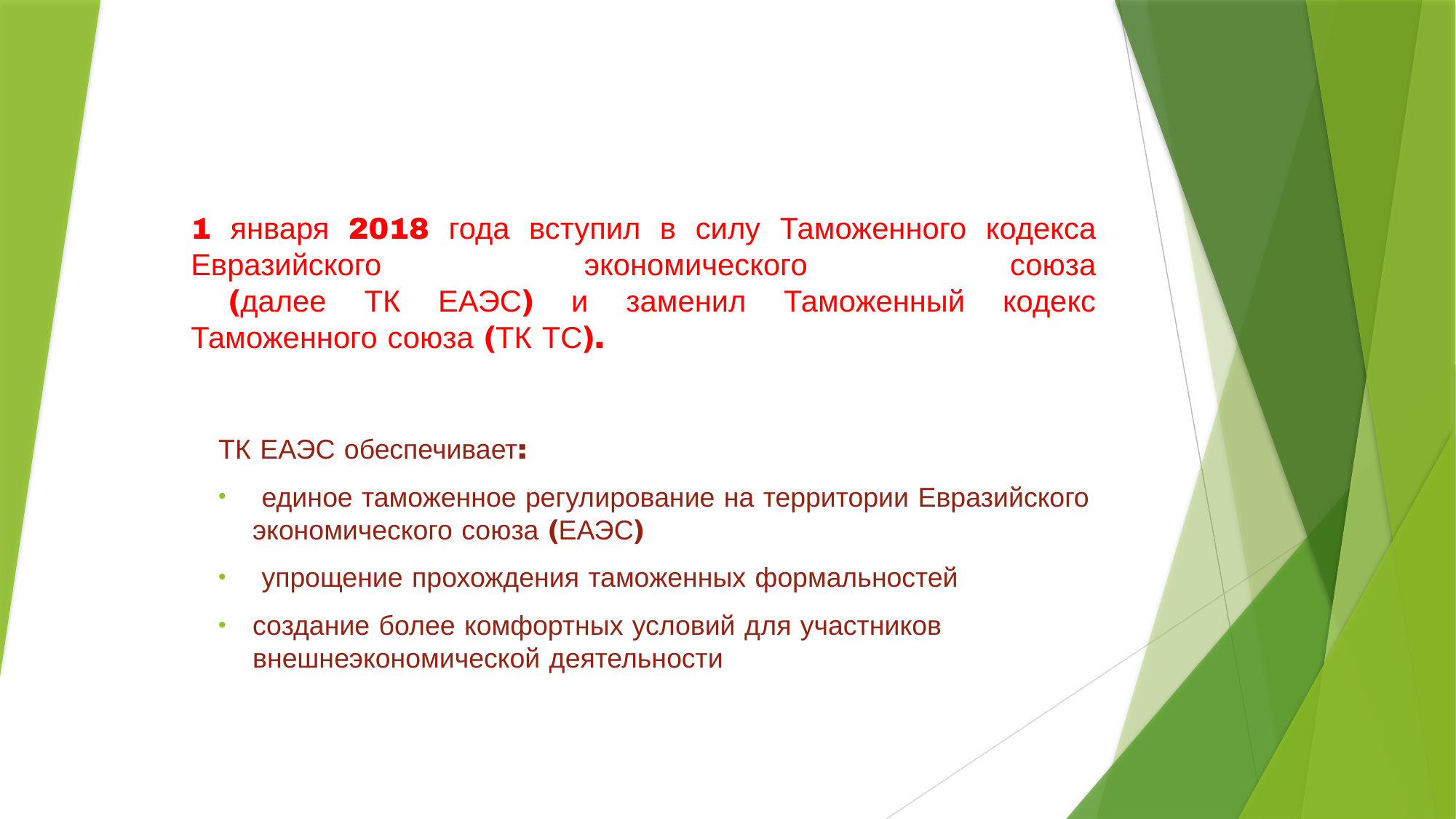

# 1 января 2018 года вступил в силу Таможенного кодекса Евразийского экономического союза (далее ТК ЕАЭС) и заменил Таможенный кодекс Таможенного союза (ТК ТС).
ТК ЕАЭС обеспечивает:
 единое таможенное регулирование на территории Евразийского экономического союза (ЕАЭС)
 упрощение прохождения таможенных формальностей
создание более комфортных условий для участников внешнеэкономической деятельности